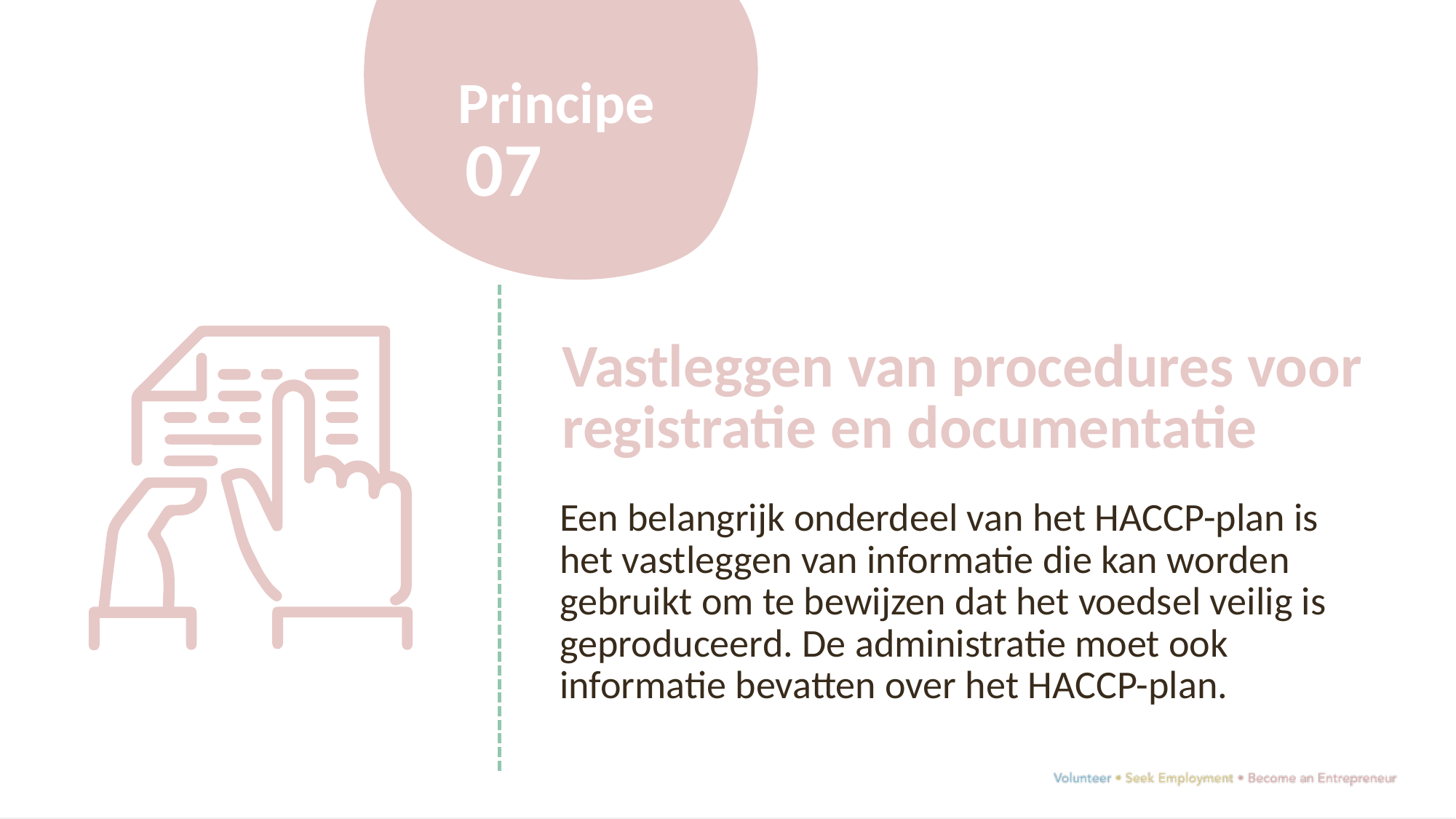

Principe
07

Vastleggen van procedures voor registratie en documentatie

Een belangrijk onderdeel van het HACCP-plan is het vastleggen van informatie die kan worden gebruikt om te bewijzen dat het voedsel veilig is geproduceerd. De administratie moet ook informatie bevatten over het HACCP-plan.